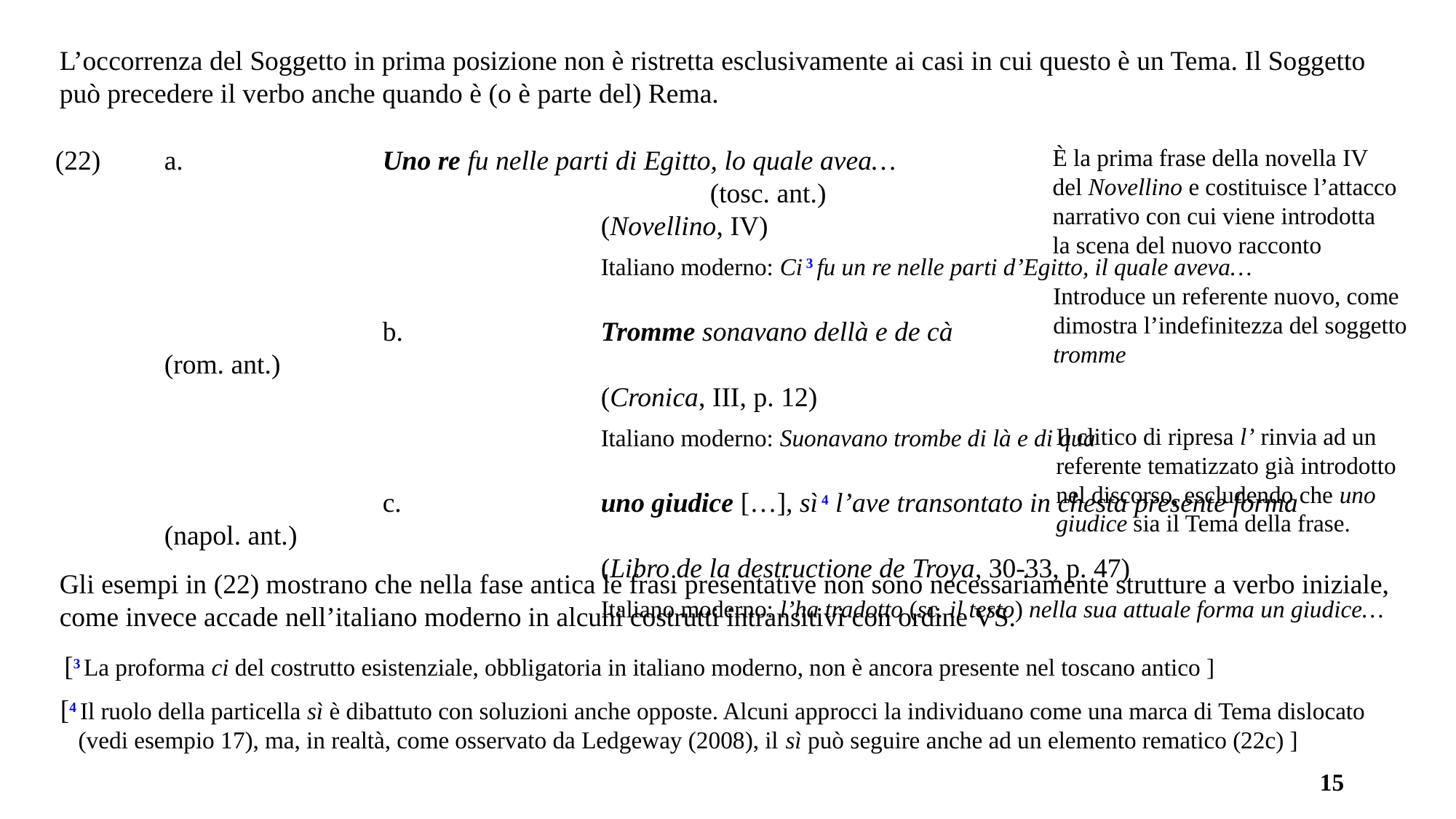

L’occorrenza del Soggetto in prima posizione non è ristretta esclusivamente ai casi in cui questo è un Tema. Il Soggetto
può precedere il verbo anche quando è (o è parte del) Rema.
È la prima frase della novella iv
del Novellino e costituisce l’attacco
narrativo con cui viene introdotta
la scena del nuovo racconto
(22)	a.		Uno re fu nelle parti di Egitto, lo quale avea…											(tosc. ant.)
					(Novellino, iv)

					Italiano moderno: Ci 3 fu un re nelle parti d’Egitto, il quale aveva…

			b.		Tromme sonavano dellà e de cà                                                   		(rom. ant.)
					(Cronica, iii, p. 12)

					Italiano moderno: Suonavano trombe di là e di qua

			c.		uno giudice […], sì 4 l’ave transontato in chesta presente forma 		(napol. ant.)
					(Libro de la destructione de Troya, 30-33, p. 47)

					Italiano moderno: l’ha tradotto (sc. il testo) nella sua attuale forma un giudice…
Introduce un referente nuovo, come
dimostra l’indefinitezza del soggetto
tromme
Il clitico di ripresa l’ rinvia ad un
referente tematizzato già introdotto
nel discorso, escludendo che uno
giudice sia il Tema della frase.
Gli esempi in (22) mostrano che nella fase antica le frasi presentative non sono necessariamente strutture a verbo iniziale,
come invece accade nell’italiano moderno in alcuni costrutti intransitivi con ordine VS.
[3 La proforma ci del costrutto esistenziale, obbligatoria in italiano moderno, non è ancora presente nel toscano antico ]
[4 Il ruolo della particella sì è dibattuto con soluzioni anche opposte. Alcuni approcci la individuano come una marca di Tema dislocato
   (vedi esempio 17), ma, in realtà, come osservato da Ledgeway (2008), il sì può seguire anche ad un elemento rematico (22c) ]
15